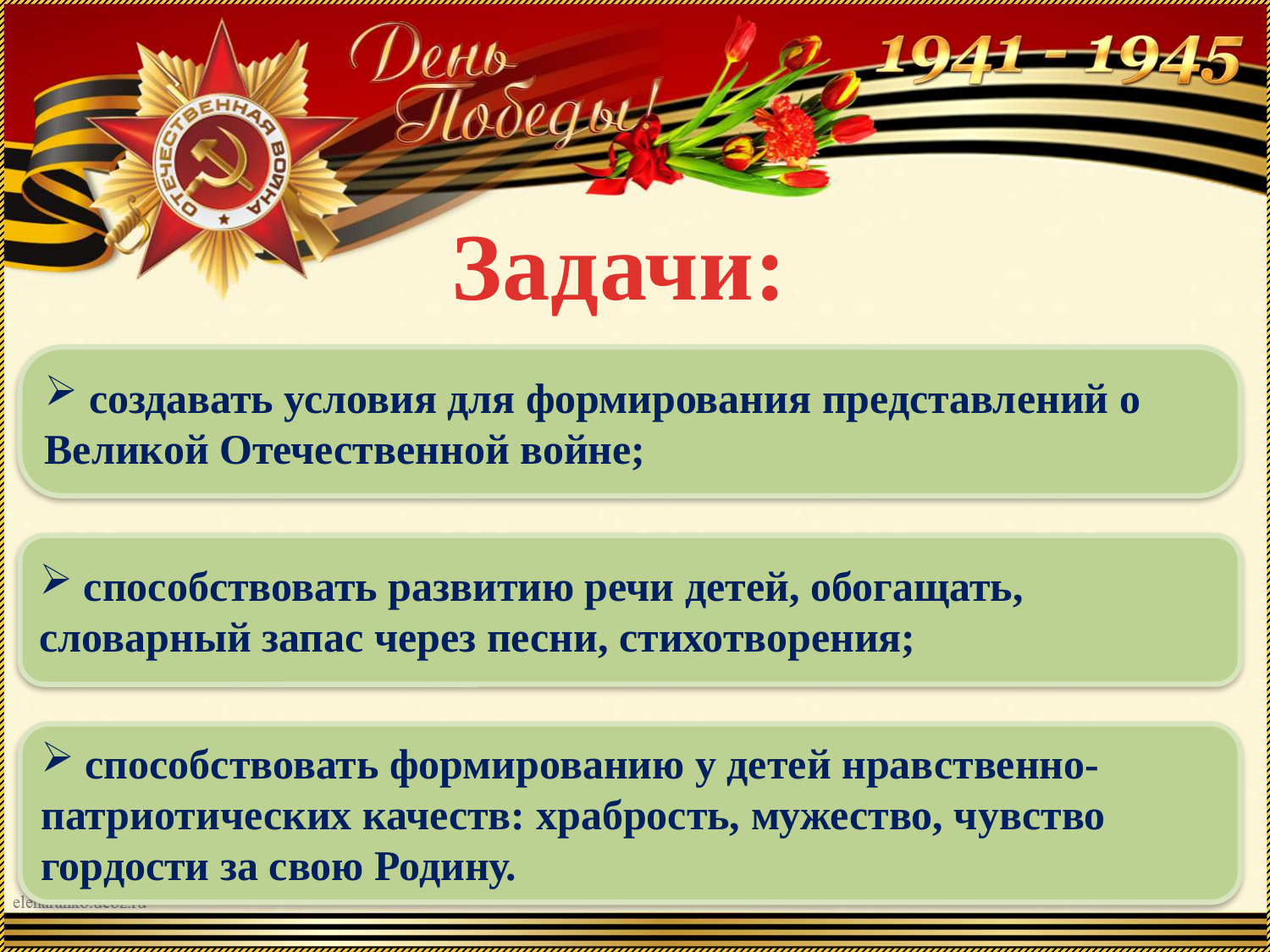

Задачи:
 создавать условия для формирования представлений о Великой Отечественной войне;
 способствовать развитию речи детей, обогащать, словарный запас через песни, стихотворения;
 способствовать формированию у детей нравственно-патриотических качеств: храбрость, мужество, чувство гордости за свою Родину.